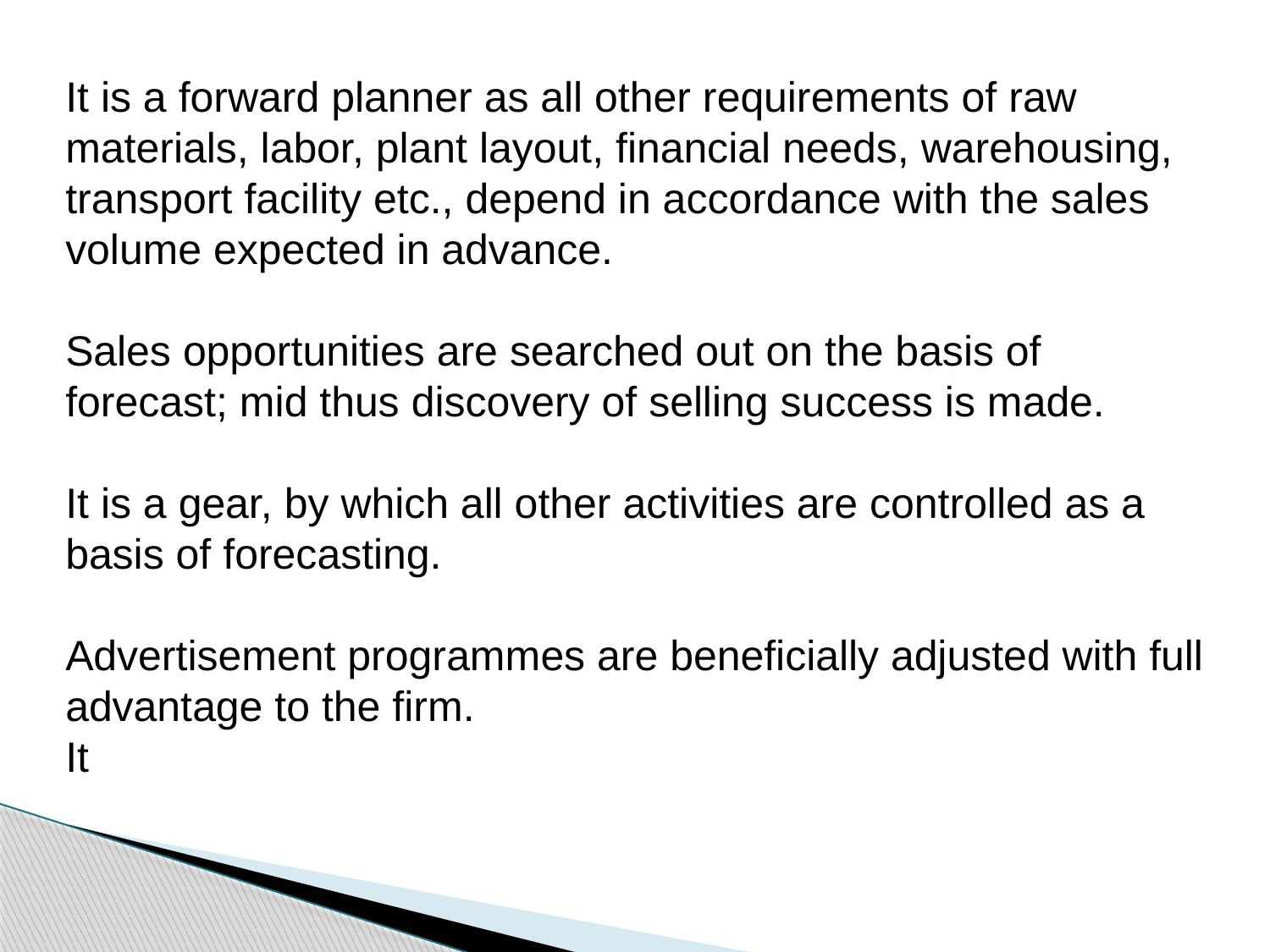

It is a forward planner as all other requirements of raw materials, labor, plant layout, financial needs, warehousing, transport facility etc., depend in accordance with the sales volume expected in advance.

Sales opportunities are searched out on the basis of forecast; mid thus discovery of selling success is made.

It is a gear, by which all other activities are controlled as a basis of forecasting.

Advertisement programmes are beneficially adjusted with full advantage to the firm.
It